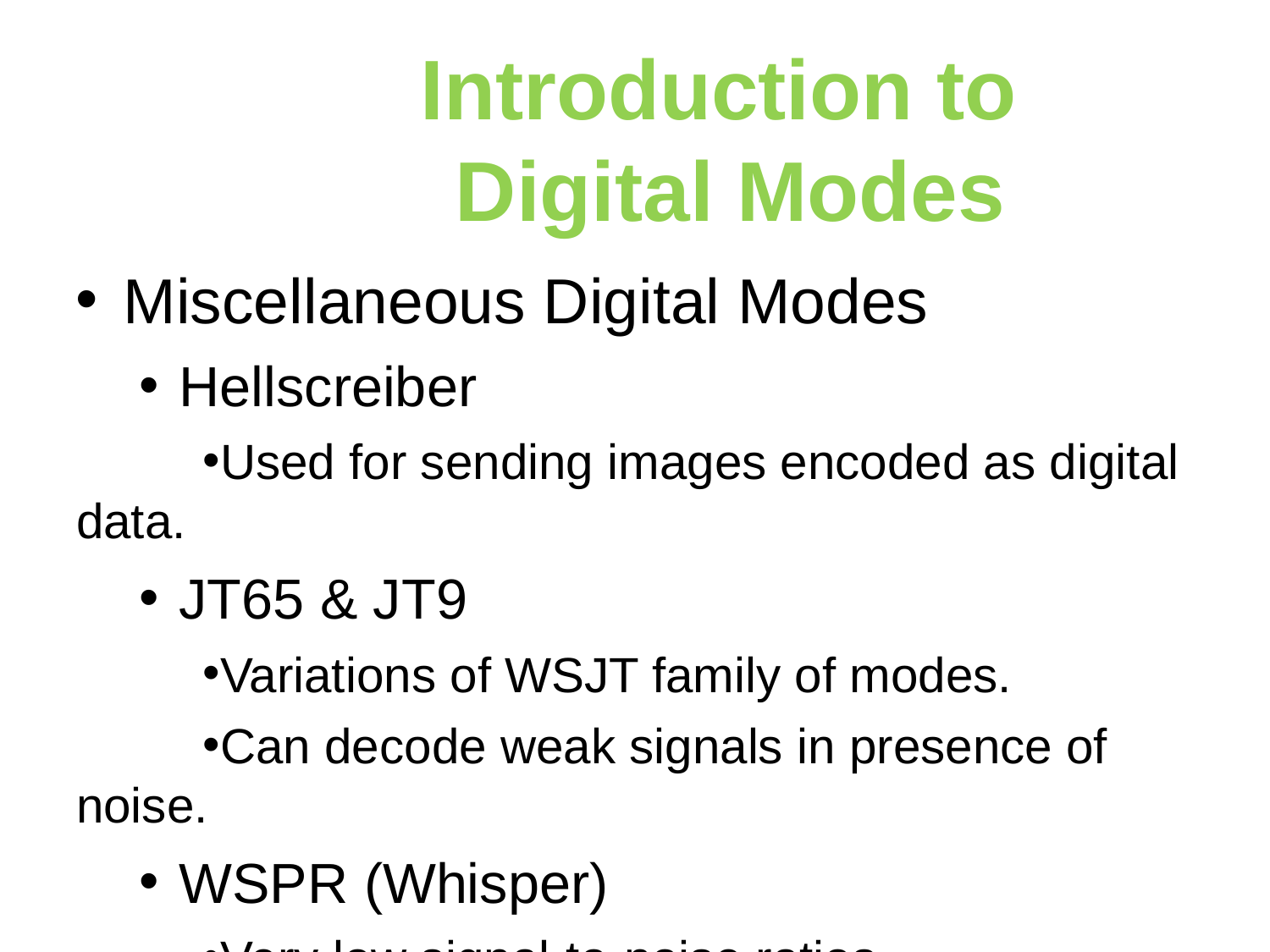

Introduction to
Digital Modes
Miscellaneous Digital Modes
Hellscreiber
Used for sending images encoded as digital data.
JT65 & JT9
Variations of WSJT family of modes.
Can decode weak signals in presence of noise.
WSPR (Whisper)
Very low signal-to-noise ratios.